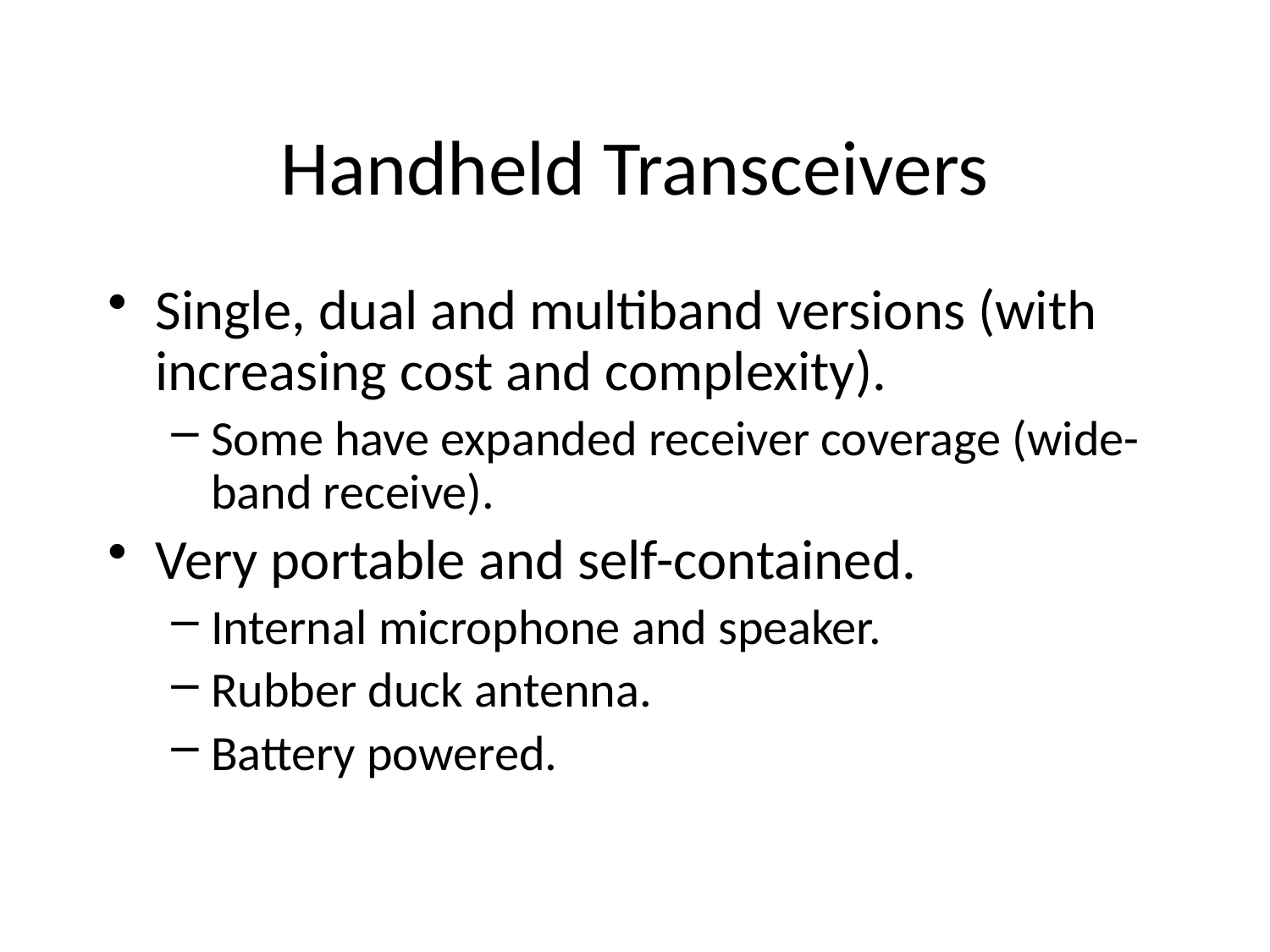

Handheld Transceivers
Single, dual and multiband versions (with increasing cost and complexity).
Some have expanded receiver coverage (wide-band receive).
Very portable and self-contained.
Internal microphone and speaker.
Rubber duck antenna.
Battery powered.